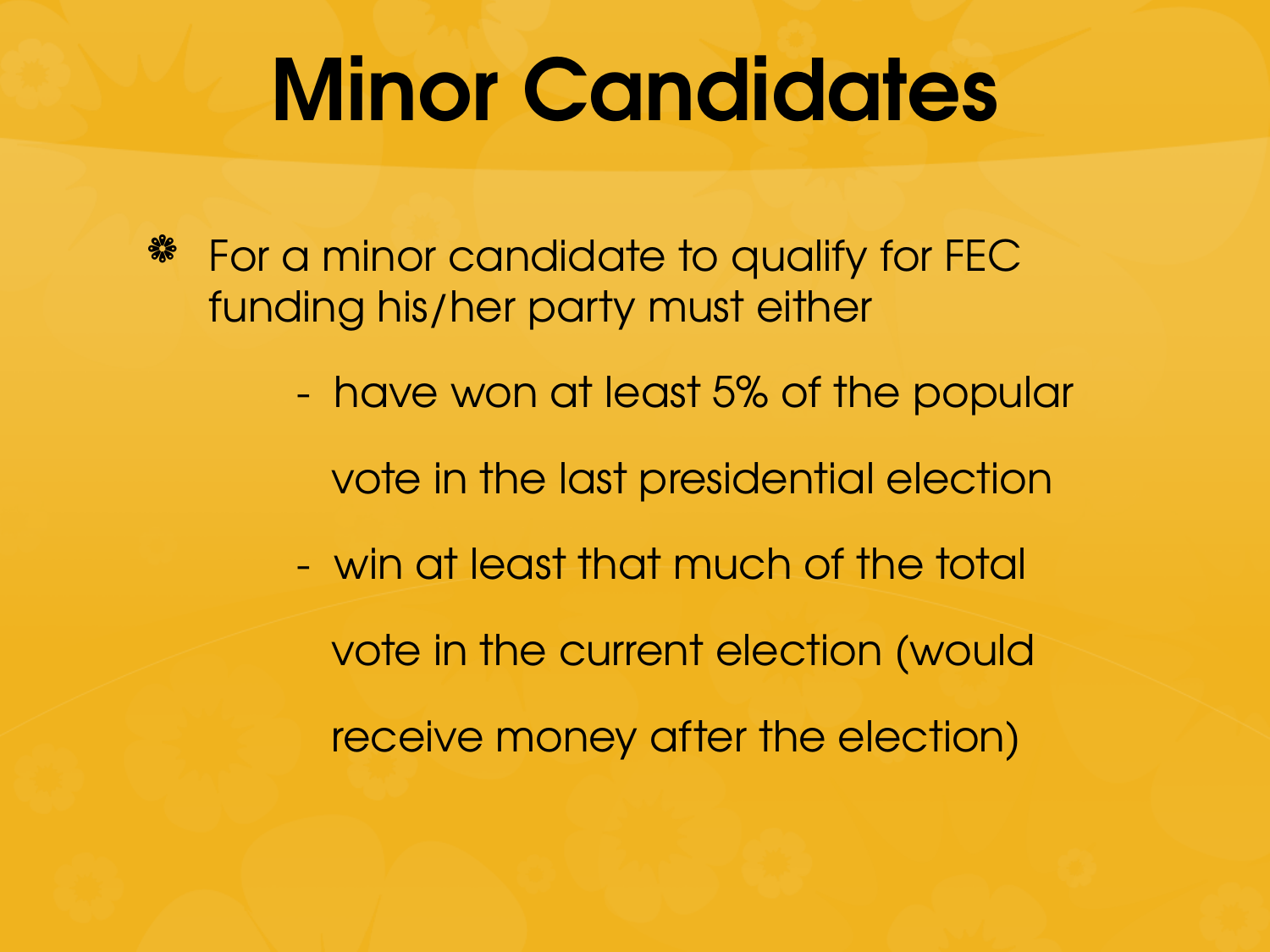

# Minor Candidates
For a minor candidate to qualify for FEC funding his/her party must either
             -  have won at least 5% of the popular
                vote in the last presidential election
             -  win at least that much of the total
                vote in the current election (would
                receive money after the election)